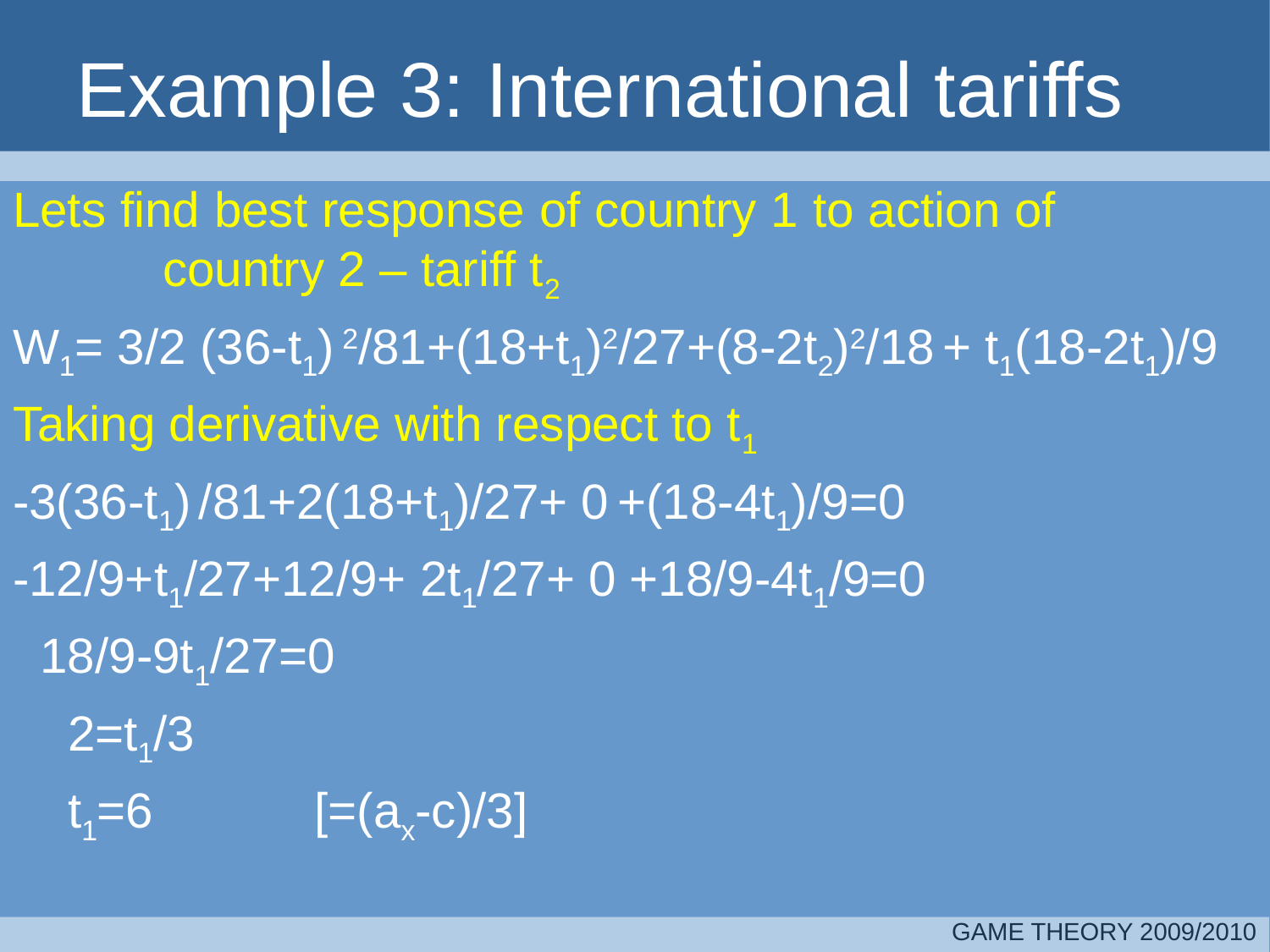

# Example 3: International tariffs
Lets find best response of country 1 to action of                         country 2 – tariff t2
W1= 3/2 (36-t1) 2/81+(18+t1)2/27+(8-2t2)2/18 + t1(18-2t1)/9
Taking derivative with respect to t1
-3(36-t1) /81+2(18+t1)/27+ 0 +(18-4t1)/9=0
-12/9+t1/27+12/9+ 2t1/27+ 0 +18/9-4t1/9=0
  18/9-9t1/27=0
    2=t1/3
    t1=6 		[=(ax-c)/3]

GAME THEORY 2009/2010